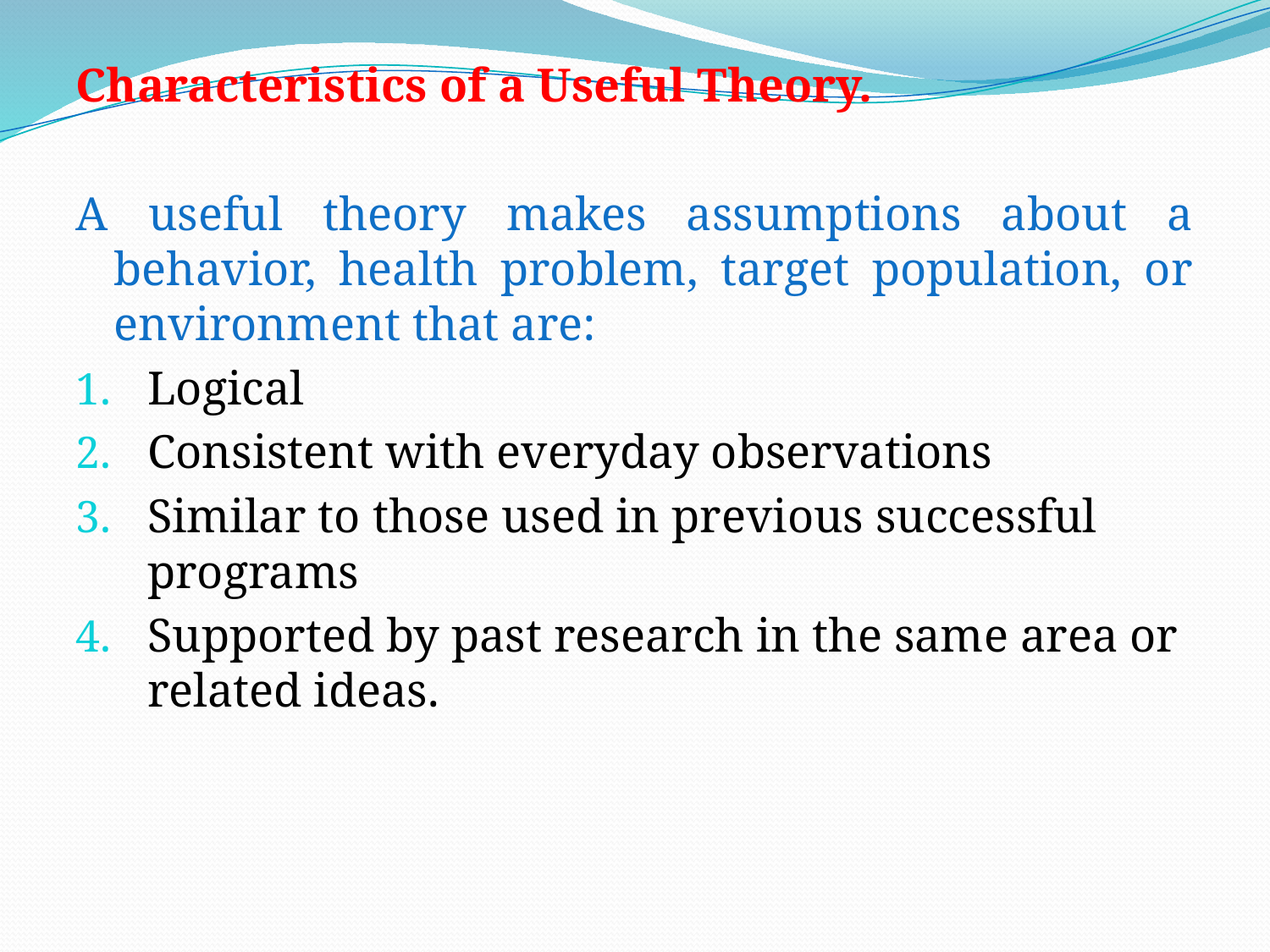

Characteristics of a Useful Theory.

A useful theory makes assumptions about a behavior, health problem, target population, or environment that are:
Logical
Consistent with everyday observations
Similar to those used in previous successful programs
Supported by past research in the same area or related ideas.